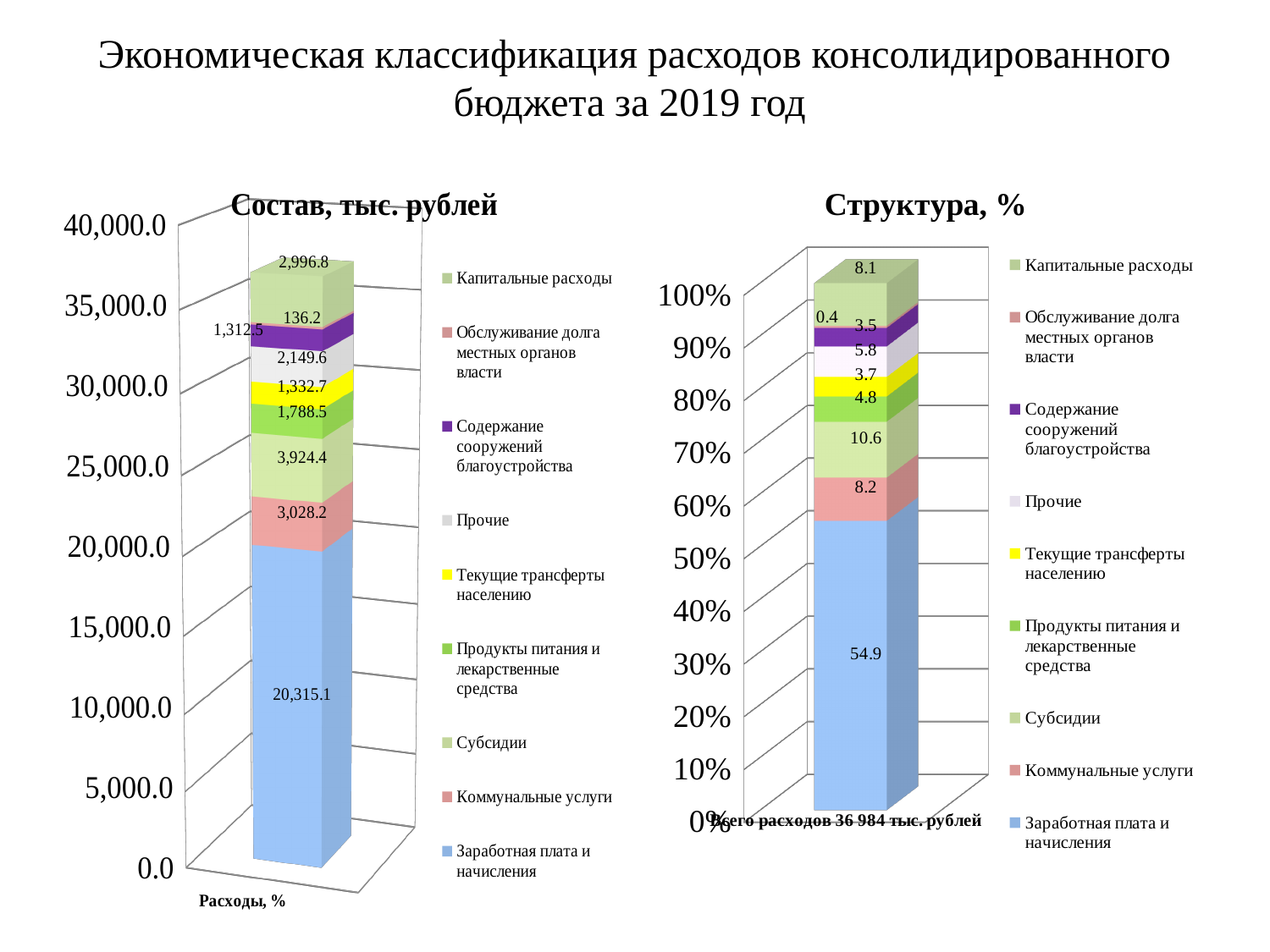

# Экономическая классификация расходов консолидированного бюджета за 2019 год

[unsupported chart]

[unsupported chart]